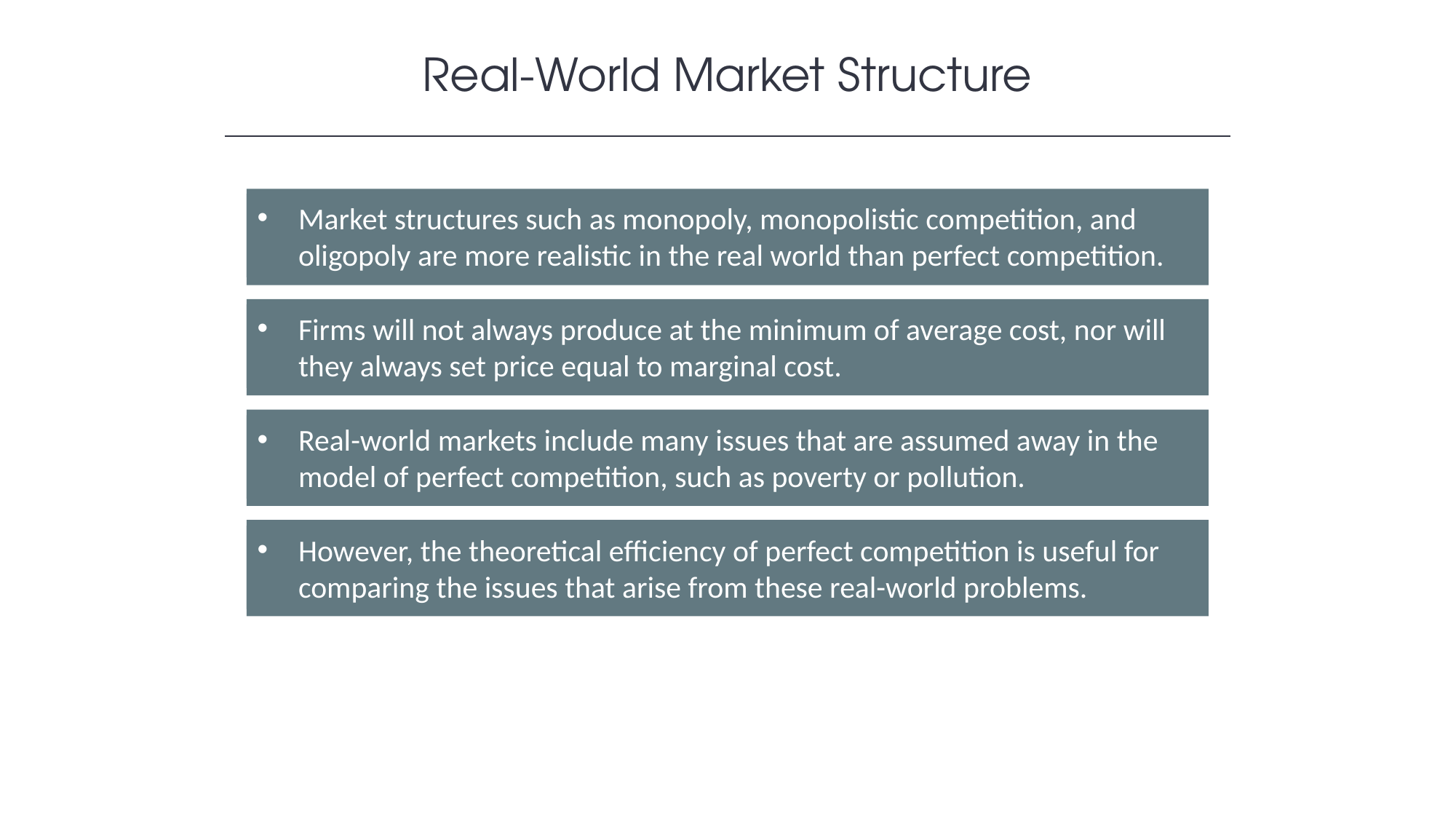

Real-World Market Structure

Market structures such as monopoly, monopolistic competition, and oligopoly are more realistic in the real world than perfect competition.

Firms will not always produce at the minimum of average cost, nor will they always set price equal to marginal cost.

Real-world markets include many issues that are assumed away in the model of perfect competition, such as poverty or pollution.

However, the theoretical efficiency of perfect competition is useful for comparing the issues that arise from these real-world problems.